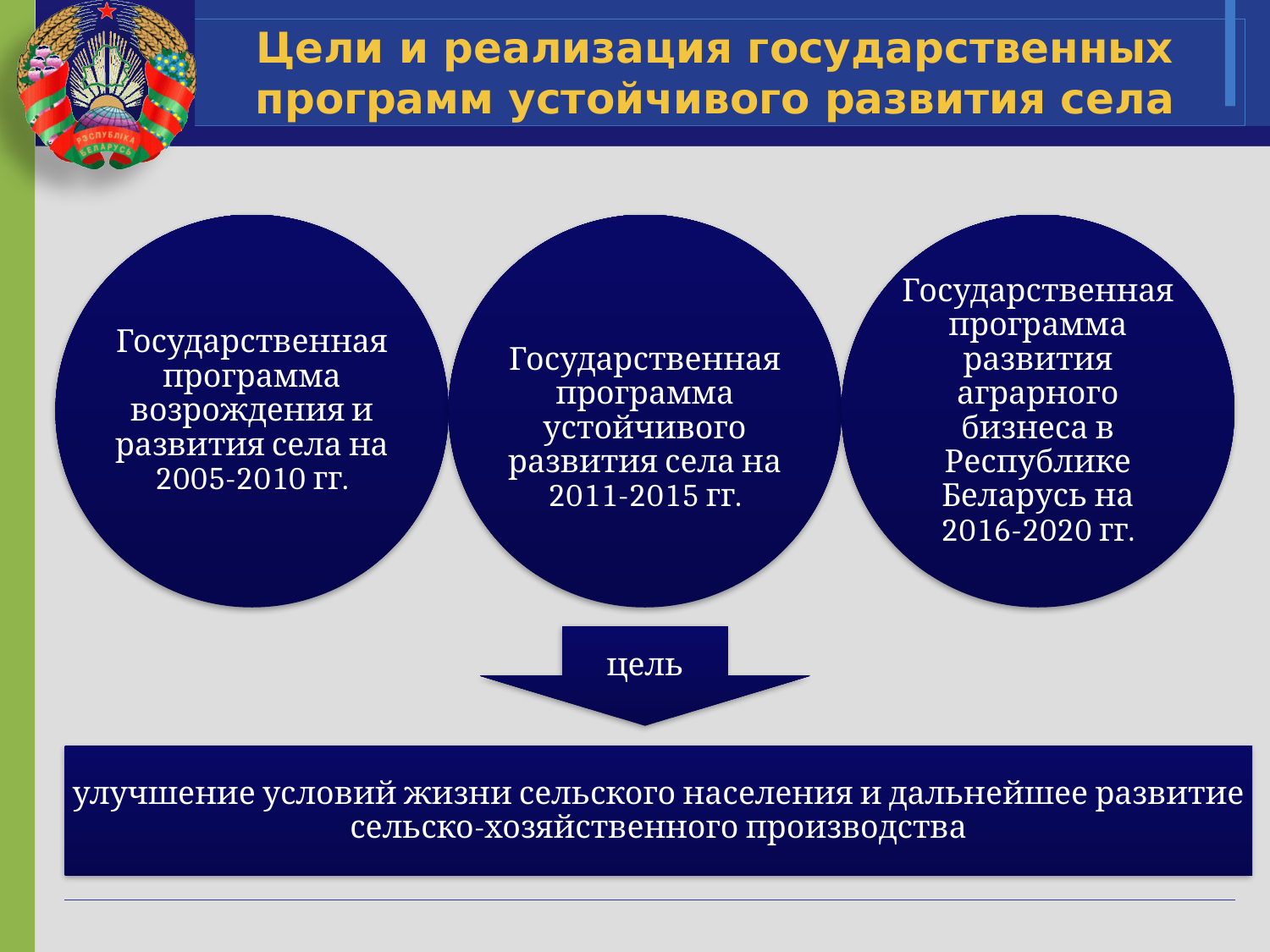

# Цели и реализация государственных программ устойчивого развития села
Государственная программа возрождения и развития села на 2005-2010 гг.
 Государственная программа устойчивого развития села на 2011-2015 гг.
Государственная программа развития аграрного бизнеса в Республике Беларусь на 2016-2020 гг.
цель

улучшение условий жизни сельского населения и дальнейшее развитие сельско-хозяйственного производства